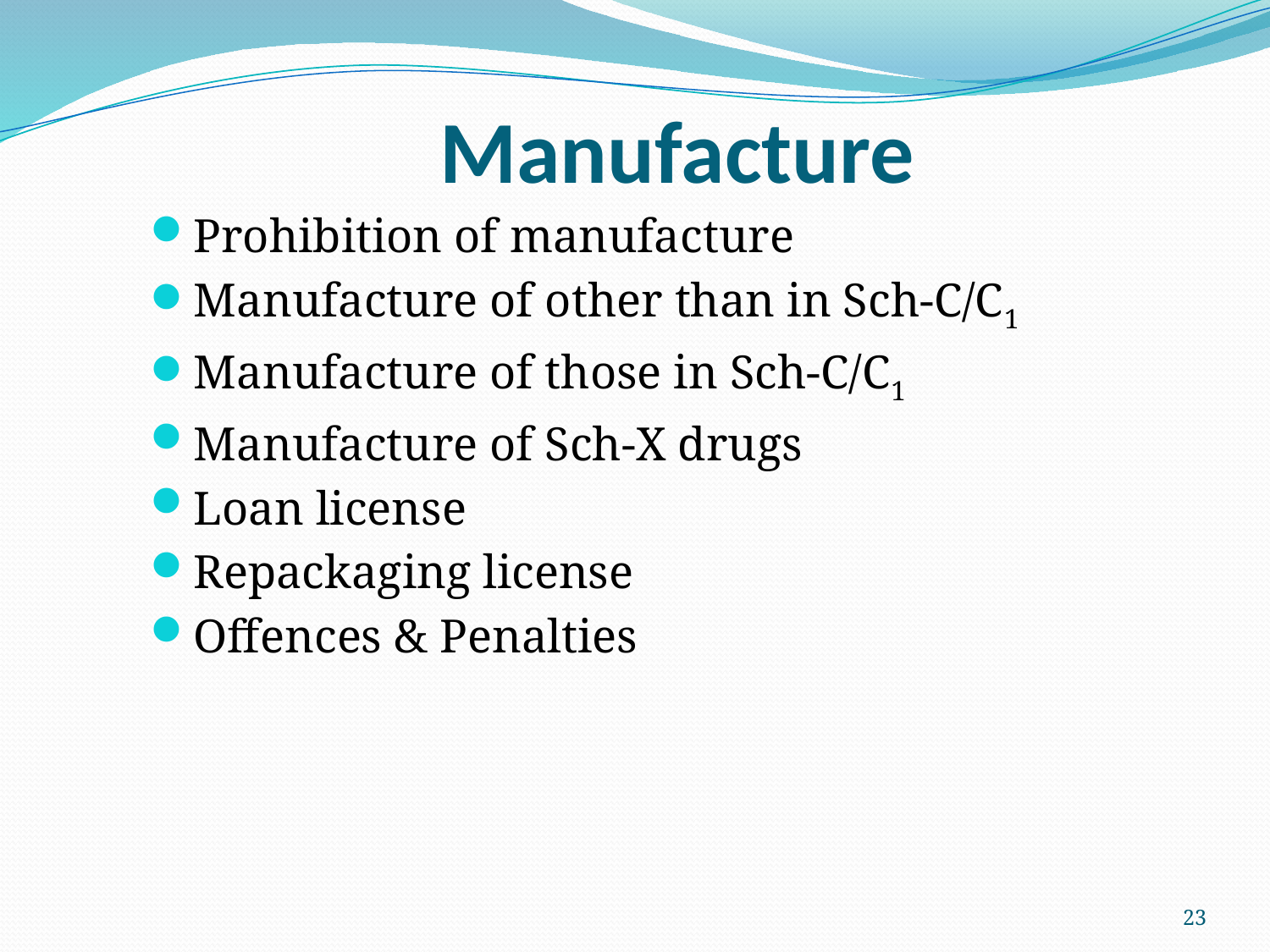

# Manufacture
Prohibition of manufacture
Manufacture of other than in Sch-C/C1
Manufacture of those in Sch-C/C1
Manufacture of Sch-X drugs
Loan license
Repackaging license
Offences & Penalties

23